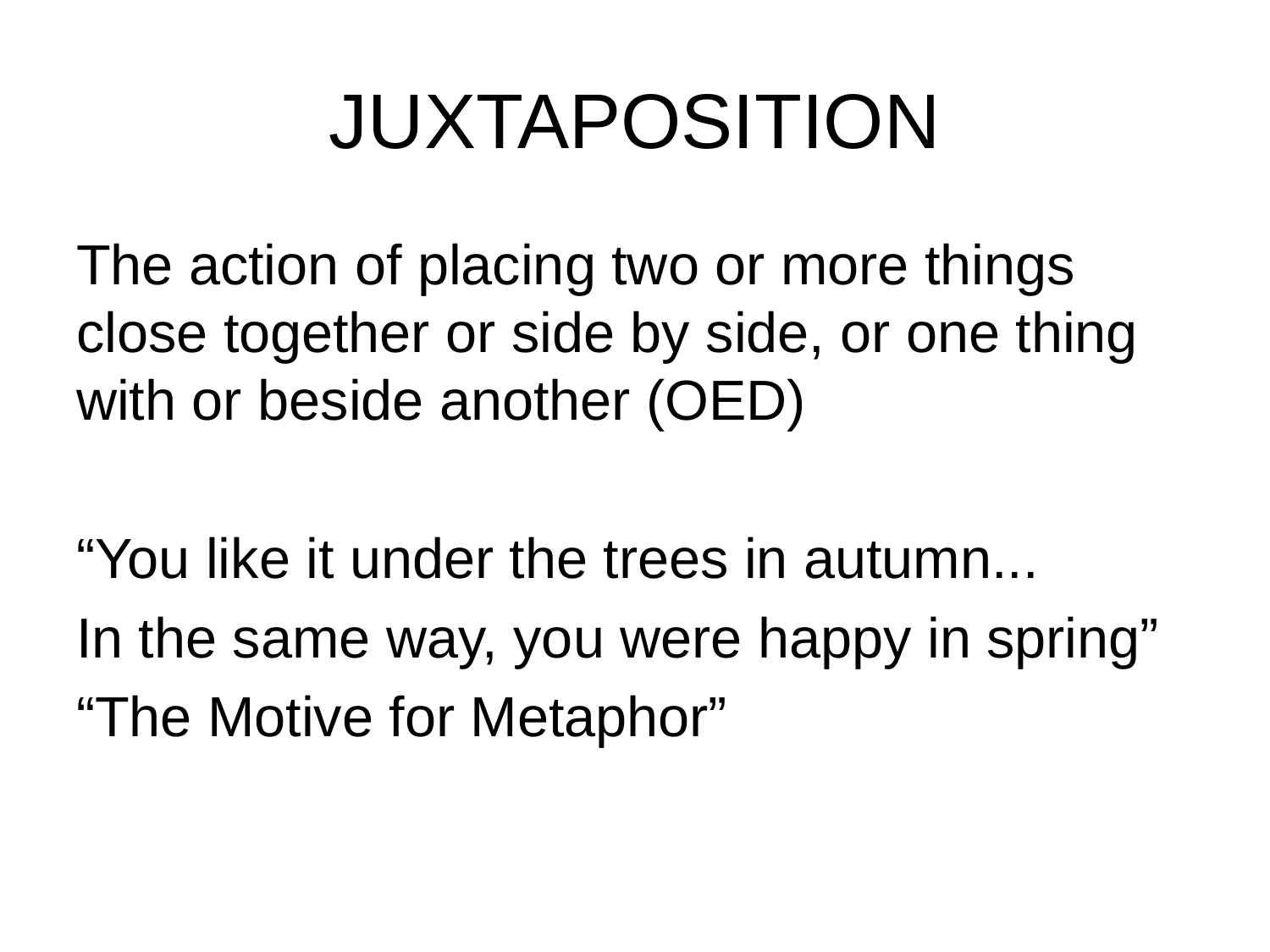

# JUXTAPOSITION
The action of placing two or more things close together or side by side, or one thing with or beside another (OED)

“You like it under the trees in autumn...
In the same way, you were happy in spring”
“The Motive for Metaphor”